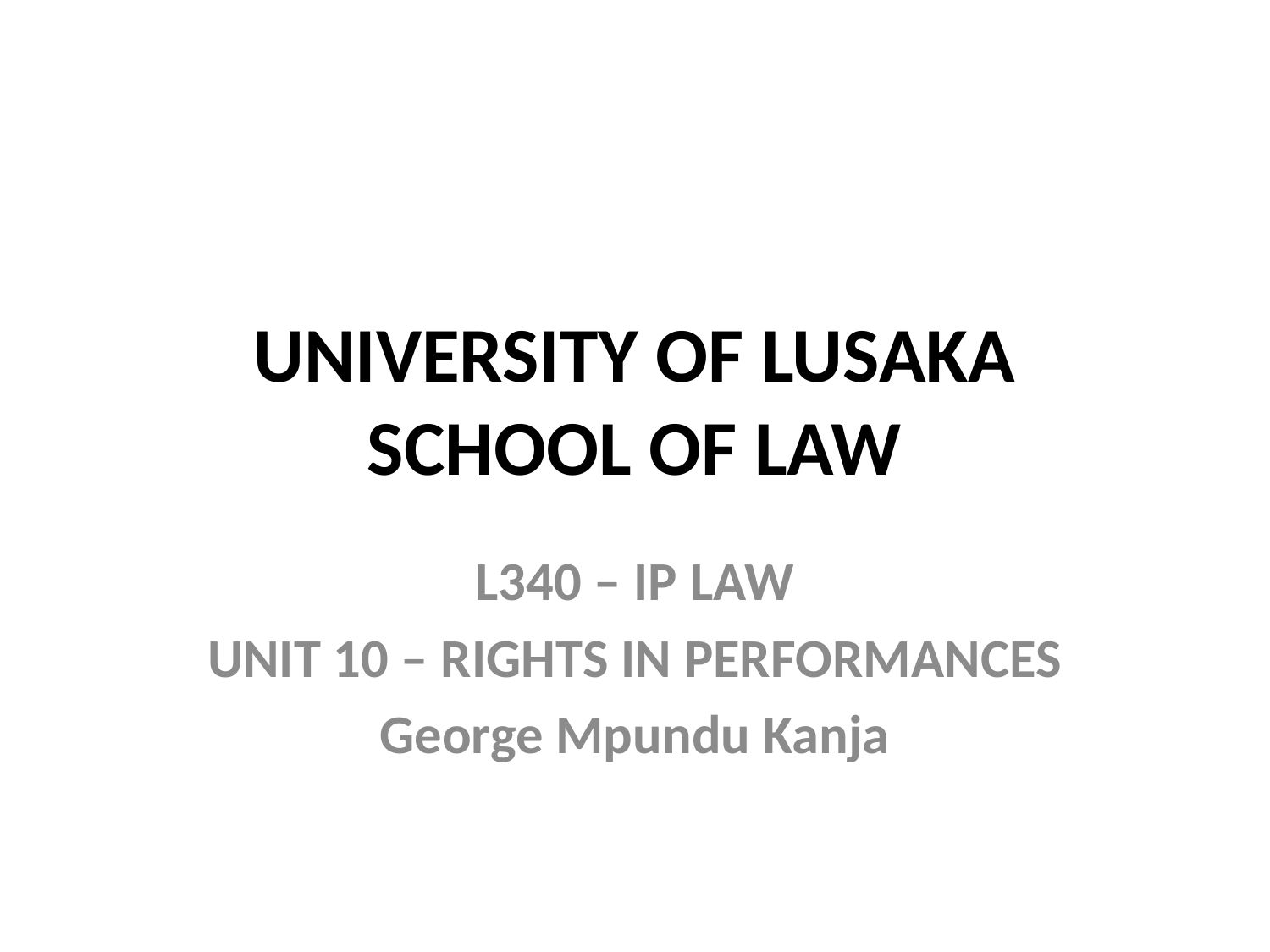

# UNIVERSITY OF LUSAKA SCHOOL OF LAW
L340 – IP LAW
UNIT 10 – RIGHTS IN PERFORMANCES
George Mpundu Kanja